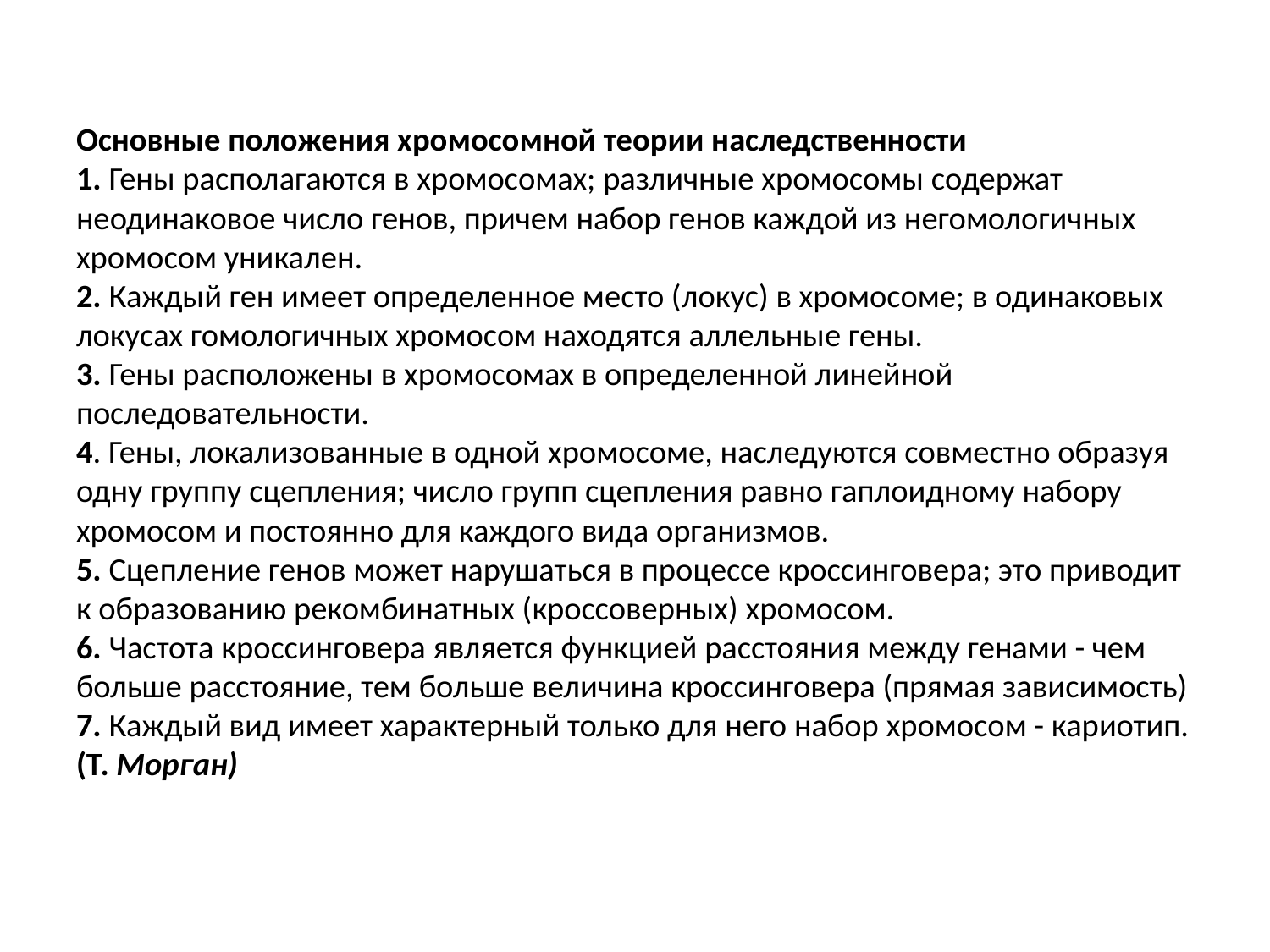

# Основные положения хромосомной теории наследственности 1. Гены располагаются в хромосомах; различные хромосомы содержат неодинаковое число генов, причем набор генов каждой из негомологичных хромосом уникален. 2. Каждый ген имеет определенное место (локус) в хромосоме; в одинаковых локусах гомологичных хромосом находятся аллельные гены. 3. Гены расположены в хромосомах в определенной линейной последовательности. 4. Гены, локализованные в одной хромосоме, наследуются совместно образуя одну группу сцепления; число групп сцепления равно гаплоидному набору хромосом и постоянно для каждого вида организмов. 5. Сцепление генов может нарушаться в процессе кроссинговера; это приводит к образованию рекомбинатных (кроссоверных) хромосом. 6. Частота кроссинговера является функцией расстояния между генами - чем больше расстояние, тем больше величина кроссинговера (прямая зависимость) 7. Каждый вид имеет характерный только для него набор хромосом - кариотип. (Т. Морган)